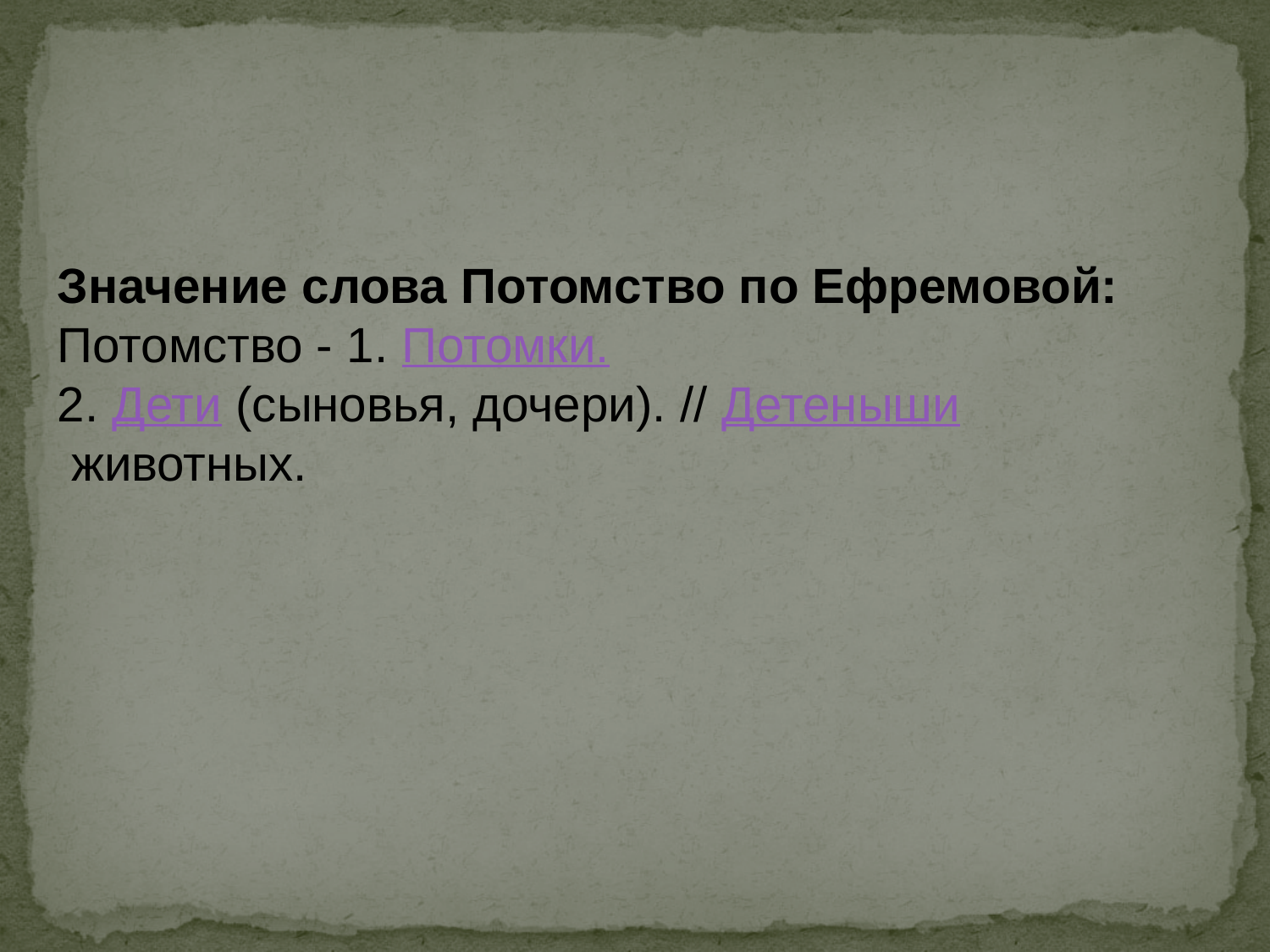

Значение слова Потомство по Ефремовой:
Потомство - 1. Потомки. 
2. Дети (сыновья, дочери). // Детеныши животных.